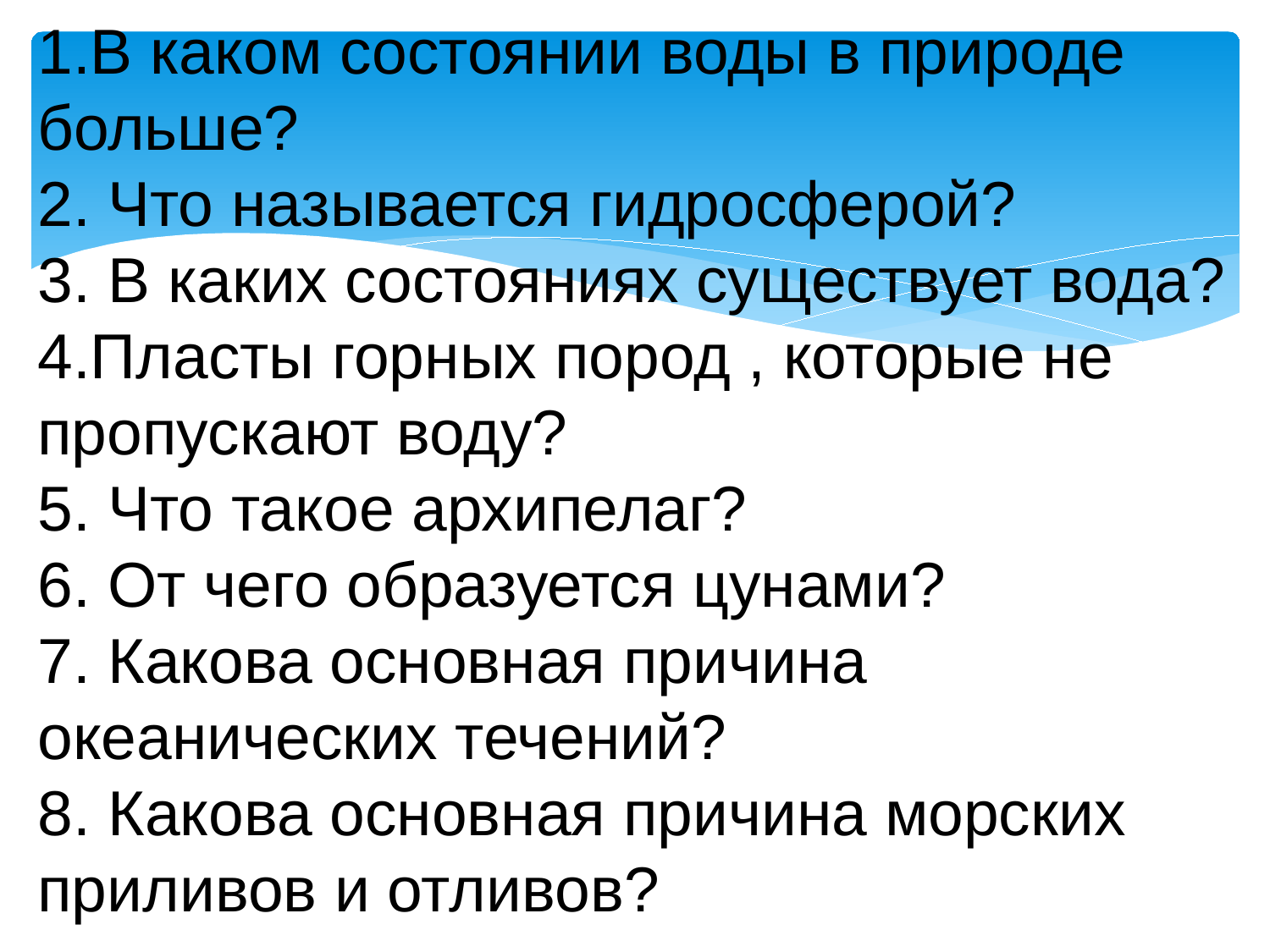

# 1.В каком состоянии воды в природе больше? 2. Что называется гидросферой? 3. В каких состояниях существует вода? 4.Пласты горных пород , которые не пропускают воду? 5. Что такое архипелаг? 6. От чего образуется цунами? 7. Какова основная причина океанических течений? 8. Какова основная причина морских приливов и отливов?